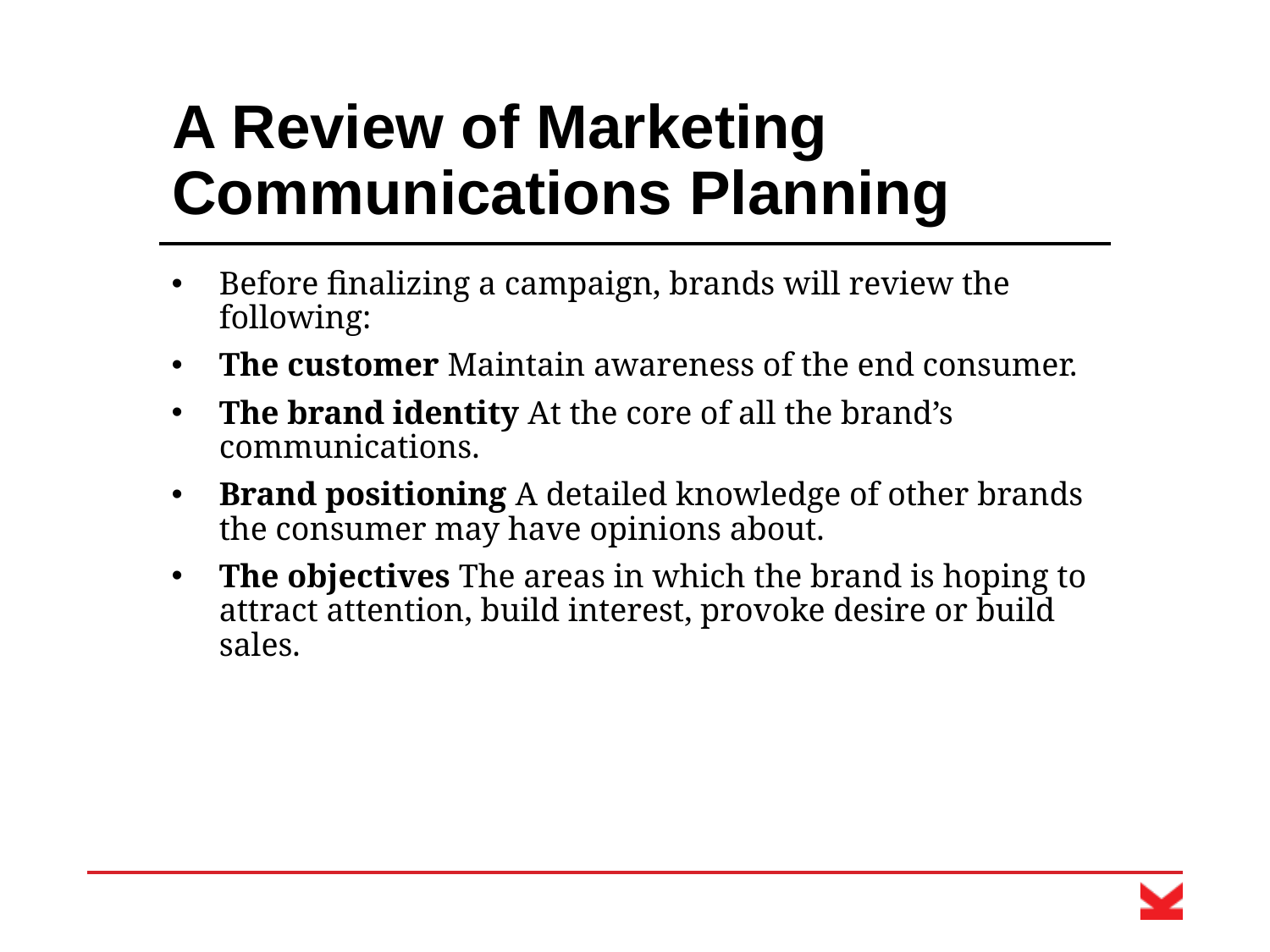

# A Review of Marketing Communications Planning
Before finalizing a campaign, brands will review the following:
The customer Maintain awareness of the end consumer.
The brand identity At the core of all the brand’s communications.
Brand positioning A detailed knowledge of other brands the consumer may have opinions about.
The objectives The areas in which the brand is hoping to attract attention, build interest, provoke desire or build sales.